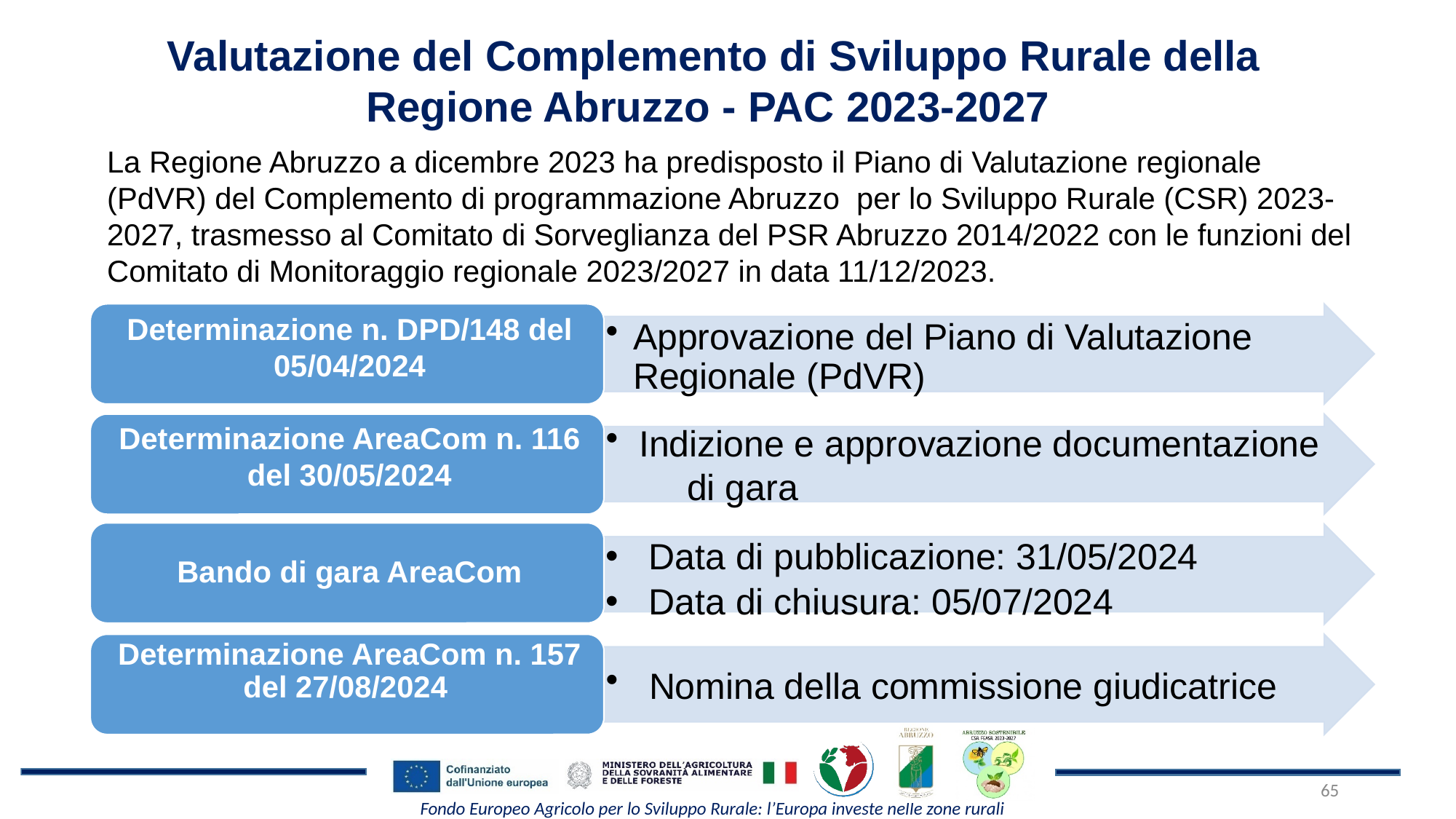

Valutazione del Complemento di Sviluppo Rurale della Regione Abruzzo - PAC 2023-2027

La Regione Abruzzo a dicembre 2023 ha predisposto il Piano di Valutazione regionale (PdVR) del Complemento di programmazione Abruzzo  per lo Sviluppo Rurale (CSR) 2023-2027, trasmesso al Comitato di Sorveglianza del PSR Abruzzo 2014/2022 con le funzioni del Comitato di Monitoraggio regionale 2023/2027 in data 11/12/2023.
Approvazione del Piano di Valutazione Regionale (PdVR)
Determinazione n. DPD/148 del 05/04/2024

  Indizione e approvazione documentazione          di gara
Determinazione AreaCom n. 116 del 30/05/2024

   Data di pubblicazione: 31/05/2024
   Data di chiusura: 05/07/2024

Bando di gara AreaCom
   Nomina della commissione giudicatrice
Determinazione AreaCom n. 157 del 27/08/2024